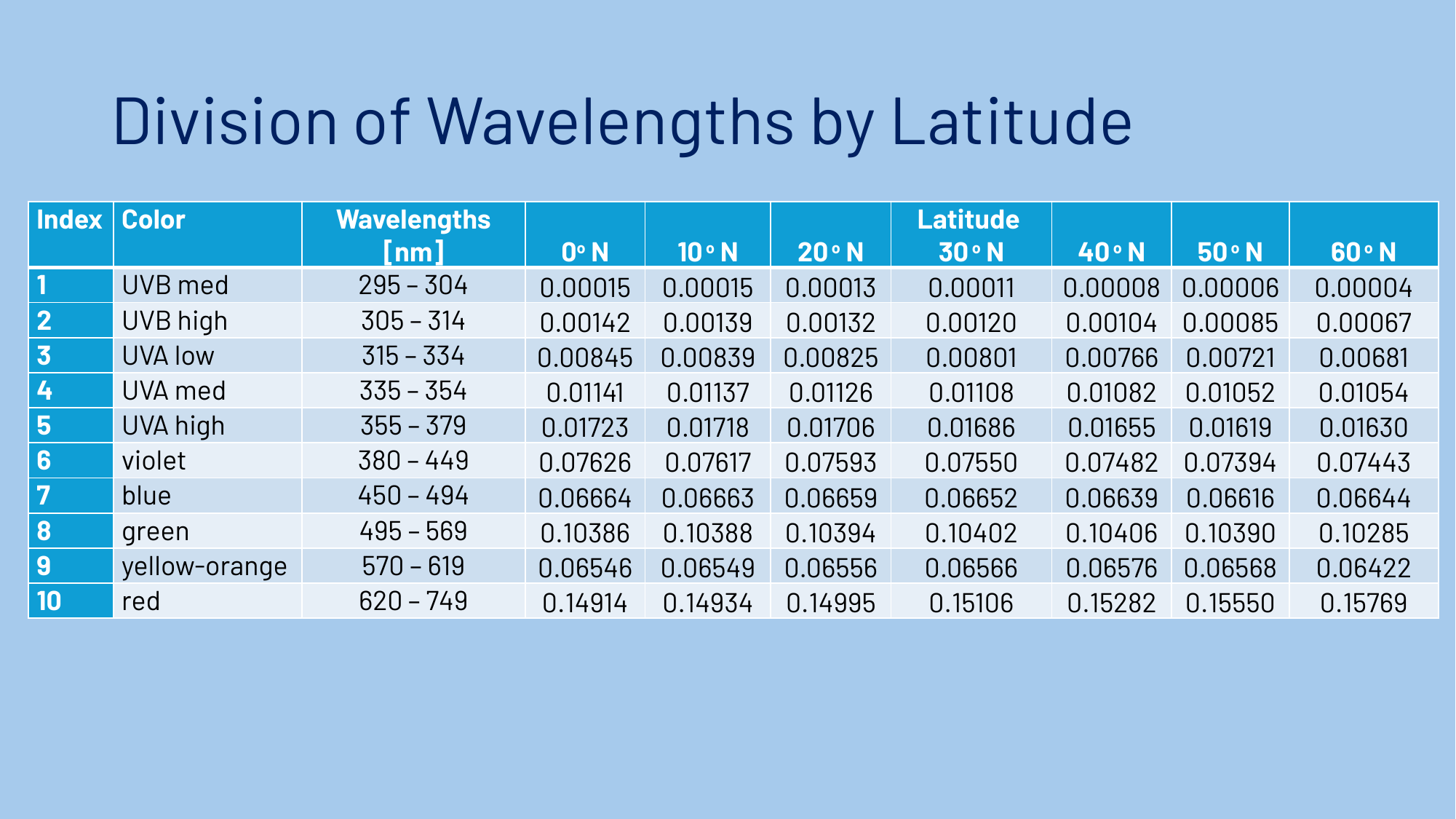

# Division of Wavelengths by Latitude
| Index | Color | Wavelengths [nm] | 0o N | 10 o N | 20 o N | Latitude 30 o N | 40 o N | 50 o N | 60 o N |
| --- | --- | --- | --- | --- | --- | --- | --- | --- | --- |
| 1 | UVB med | 295 – 304 | 0.00015 | 0.00015 | 0.00013 | 0.00011 | 0.00008 | 0.00006 | 0.00004 |
| 2 | UVB high | 305 – 314 | 0.00142 | 0.00139 | 0.00132 | 0.00120 | 0.00104 | 0.00085 | 0.00067 |
| 3 | UVA low | 315 – 334 | 0.00845 | 0.00839 | 0.00825 | 0.00801 | 0.00766 | 0.00721 | 0.00681 |
| 4 | UVA med | 335 – 354 | 0.01141 | 0.01137 | 0.01126 | 0.01108 | 0.01082 | 0.01052 | 0.01054 |
| 5 | UVA high | 355 – 379 | 0.01723 | 0.01718 | 0.01706 | 0.01686 | 0.01655 | 0.01619 | 0.01630 |
| 6 | violet | 380 – 449 | 0.07626 | 0.07617 | 0.07593 | 0.07550 | 0.07482 | 0.07394 | 0.07443 |
| 7 | blue | 450 – 494 | 0.06664 | 0.06663 | 0.06659 | 0.06652 | 0.06639 | 0.06616 | 0.06644 |
| 8 | green | 495 – 569 | 0.10386 | 0.10388 | 0.10394 | 0.10402 | 0.10406 | 0.10390 | 0.10285 |
| 9 | yellow-orange | 570 – 619 | 0.06546 | 0.06549 | 0.06556 | 0.06566 | 0.06576 | 0.06568 | 0.06422 |
| 10 | red | 620 – 749 | 0.14914 | 0.14934 | 0.14995 | 0.15106 | 0.15282 | 0.15550 | 0.15769 |